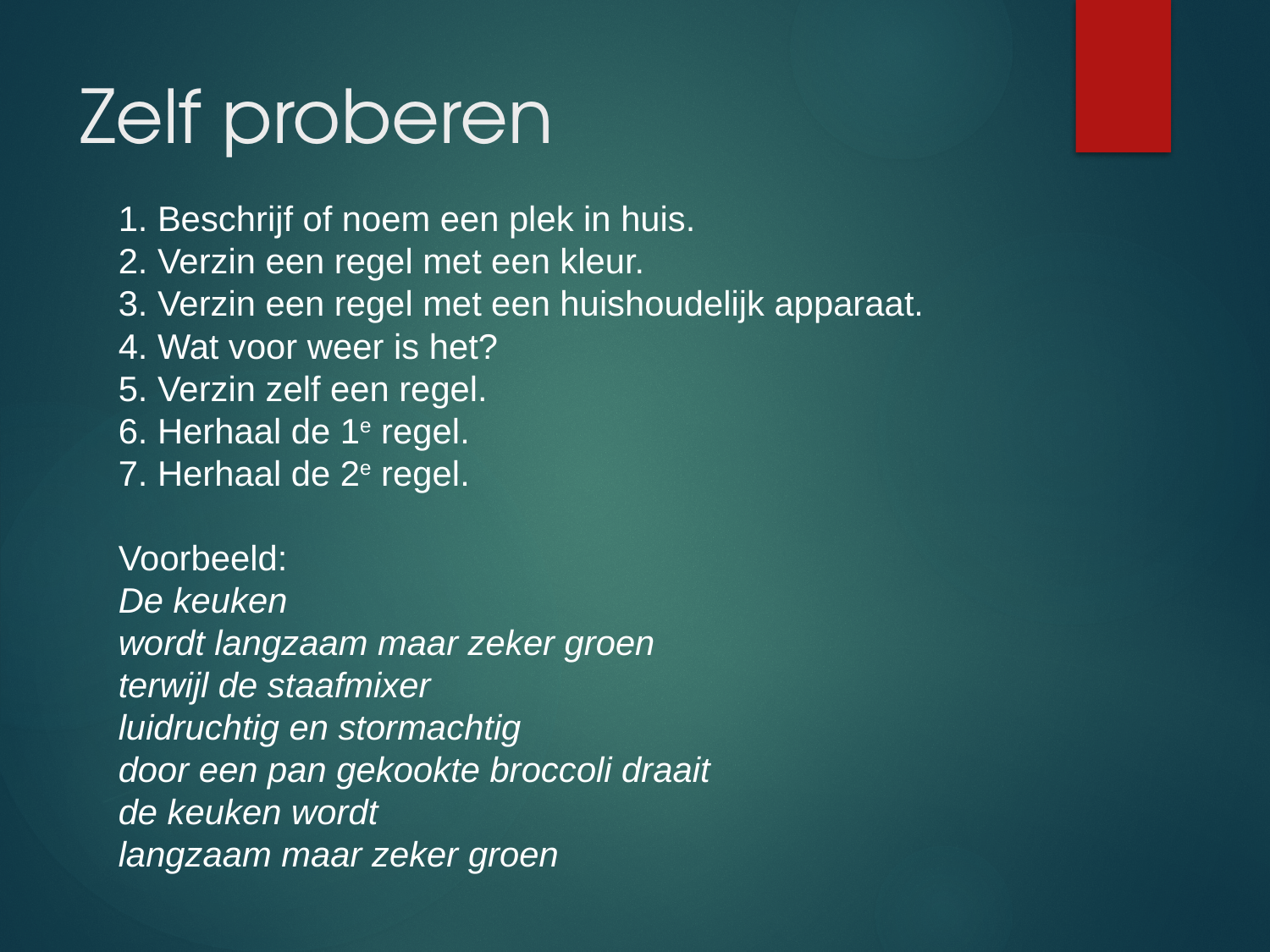

# Zelf proberen
1. Beschrijf of noem een plek in huis.
2. Verzin een regel met een kleur.
3. Verzin een regel met een huishoudelijk apparaat.
4. Wat voor weer is het?
5. Verzin zelf een regel.
6. Herhaal de 1e regel.
7. Herhaal de 2e regel.

Voorbeeld:
De keuken
wordt langzaam maar zeker groen
terwijl de staafmixer
luidruchtig en stormachtig
door een pan gekookte broccoli draait
de keuken wordt
langzaam maar zeker groen